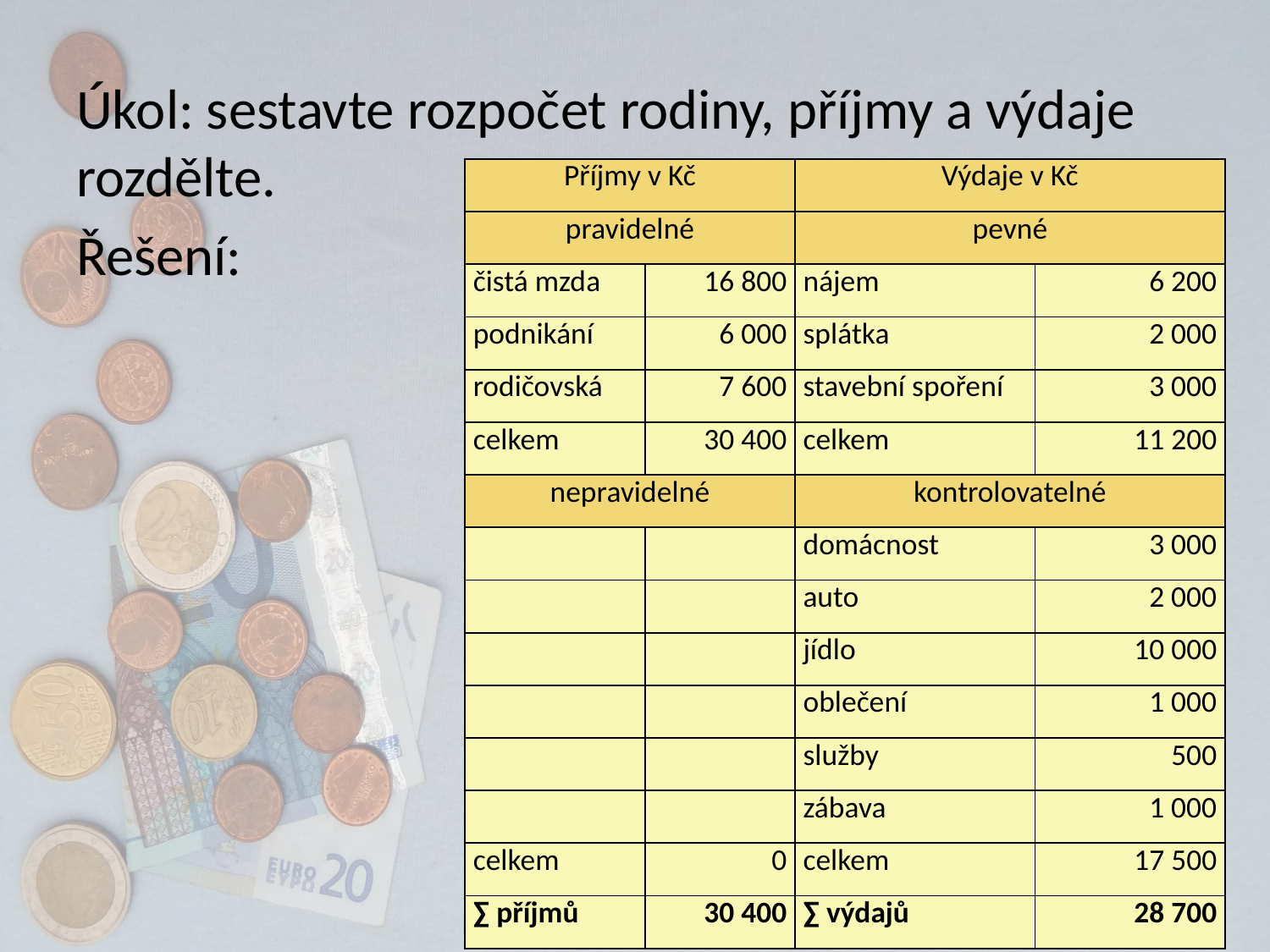

Úkol: sestavte rozpočet rodiny, příjmy a výdaje rozdělte.
Řešení:

| Příjmy v Kč |  | Výdaje v Kč |  |
| --- | --- | --- | --- |
| pravidelné |  | pevné |  |
| čistá mzda | 16 800 | nájem | 6 200 |
| podnikání | 6 000 | splátka | 2 000 |
| rodičovská | 7 600 | stavební spoření | 3 000 |
| celkem | 30 400 | celkem | 11 200 |
| nepravidelné |  | kontrolovatelné |  |
|  |  | domácnost | 3 000 |
|  |  | auto | 2 000 |
|  |  | jídlo | 10 000 |
|  |  | oblečení | 1 000 |
|  |  | služby | 500 |
|  |  | zábava | 1 000 |
| celkem | 0 | celkem | 17 500 |
| ∑ příjmů | 30 400 | ∑ výdajů | 28 700 |